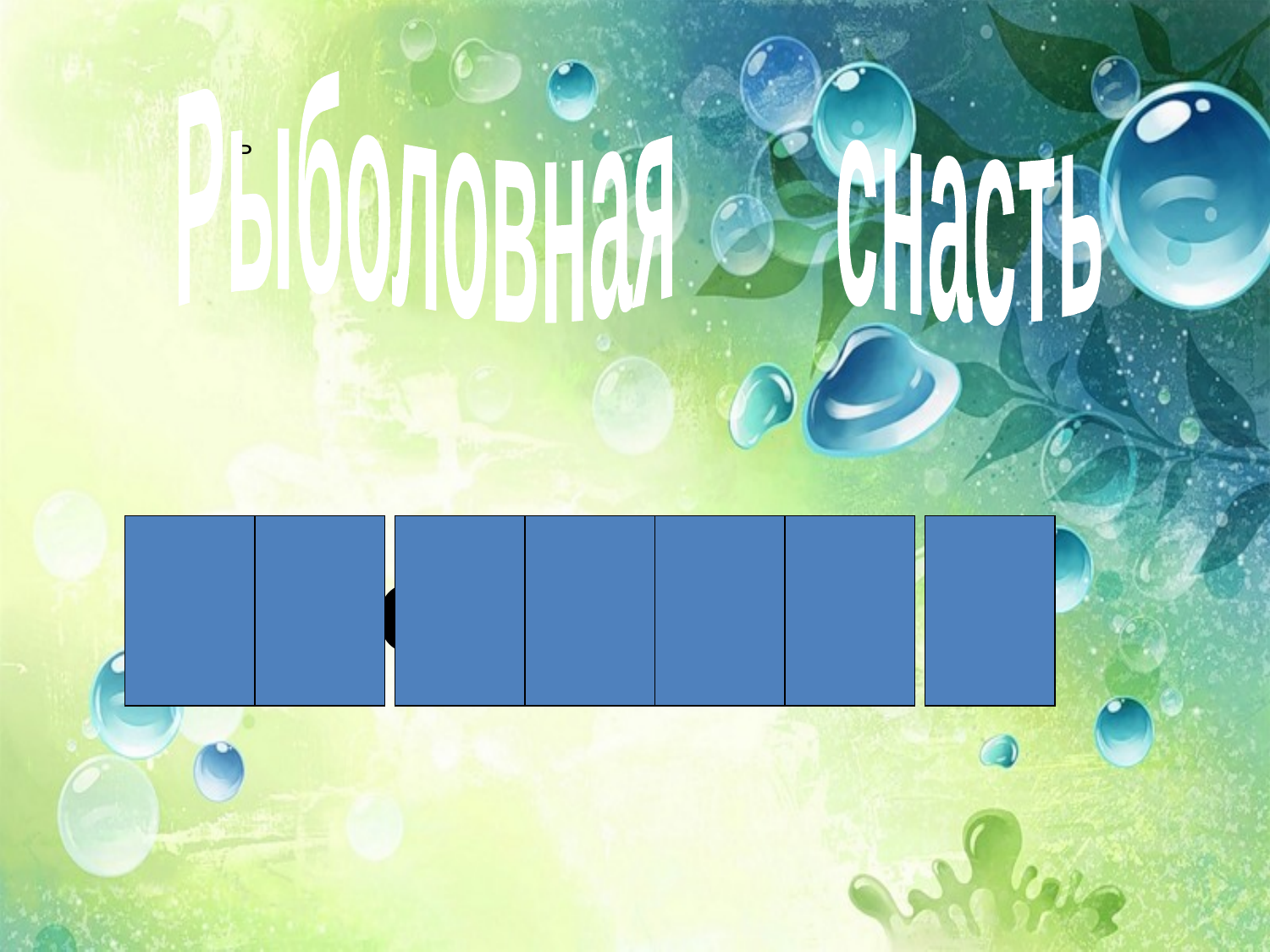

Рыболовная       снасть
ь
Б р е д е н ь